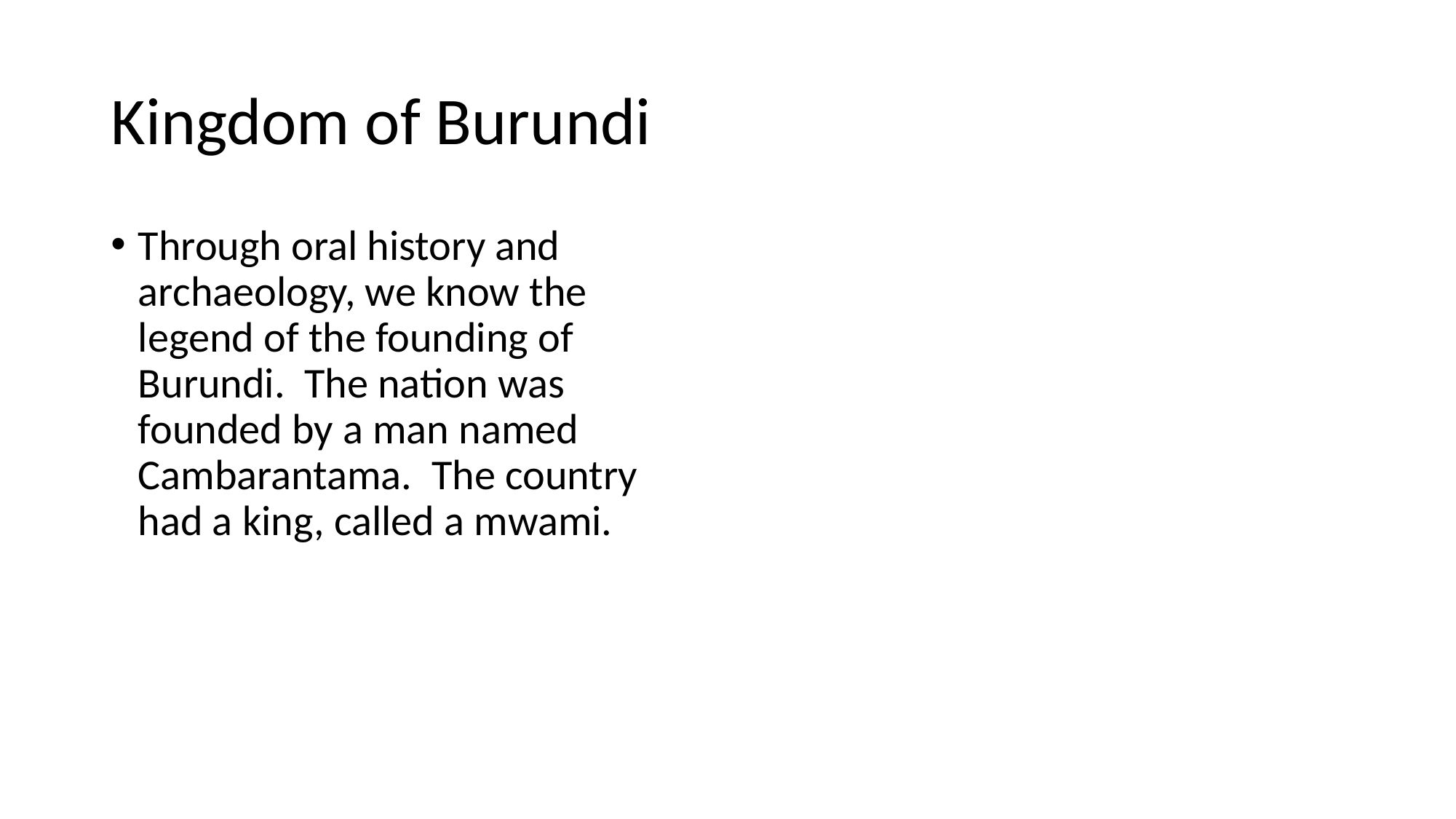

# Kingdom of Burundi
Through oral history and archaeology, we know the legend of the founding of Burundi.  The nation was founded by a man named Cambarantama.  The country had a king, called a mwami.